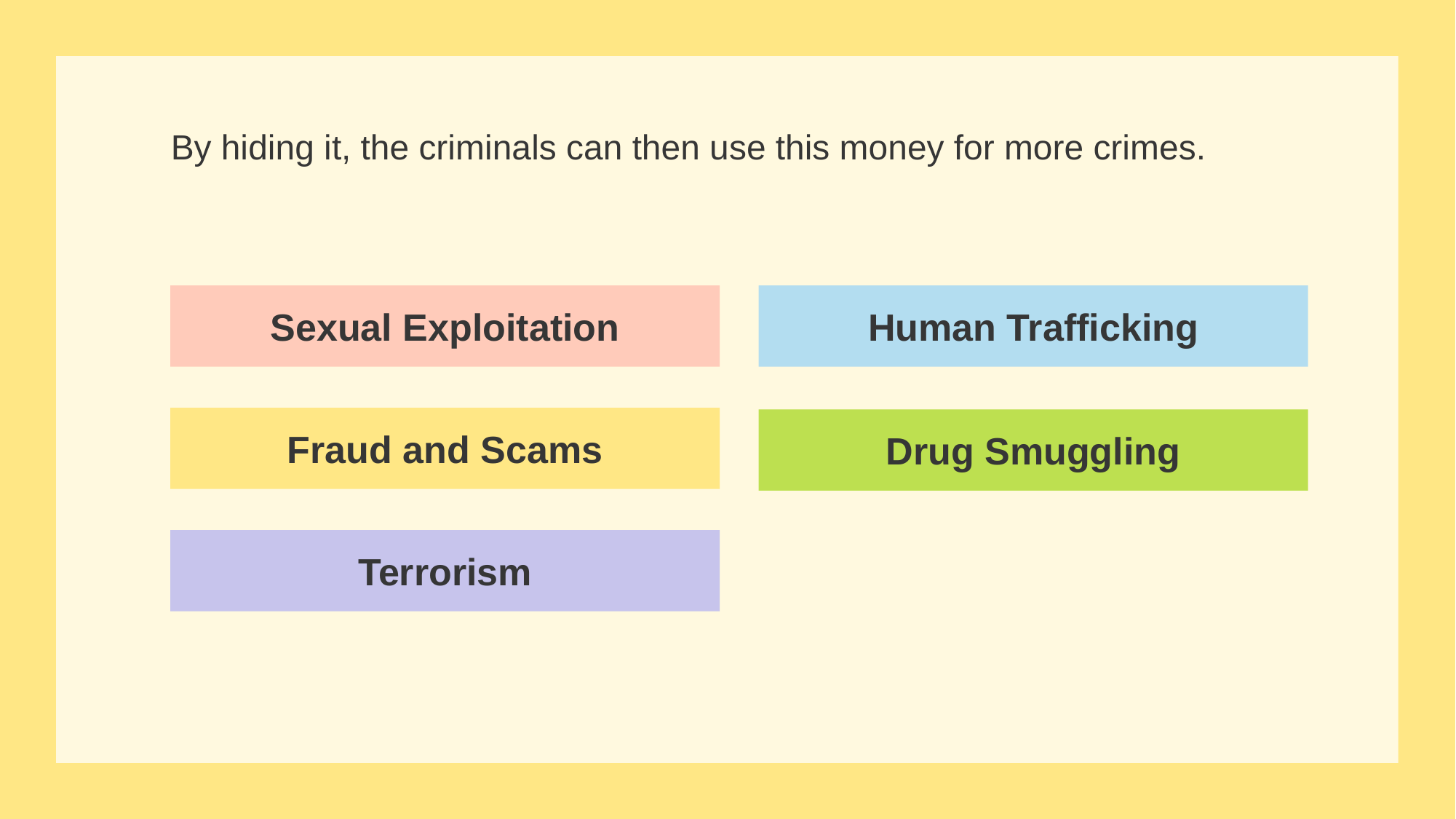

# Slide 20
By hiding it, the criminals can then use this money for more crimes.
Sexual Exploitation
Human Trafficking
Fraud and Scams
Drug Smuggling
Terrorism